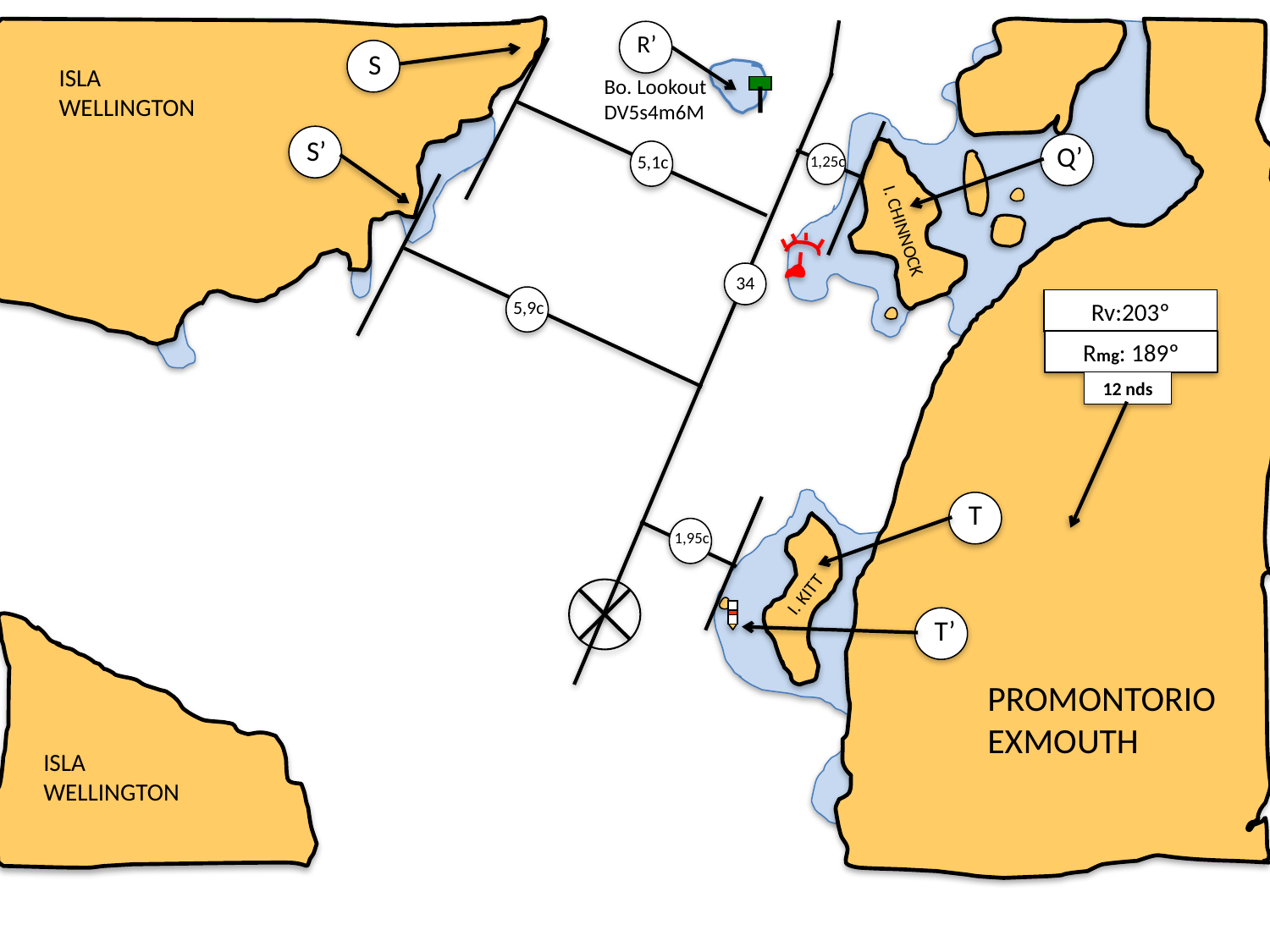

R’

S
ISLA
WELLINGTON

Bo. Lookout
DV5s4m6M

S’
Q’

 5,1c

 1,25c

I. CHINNOCK

 34

 5,9c

Rv:203º
Rmg: 189º
12 nds

T

 1,95c
I. KITT

T’

PROMONTORIO
EXMOUTH
ISLA
WELLINGTON